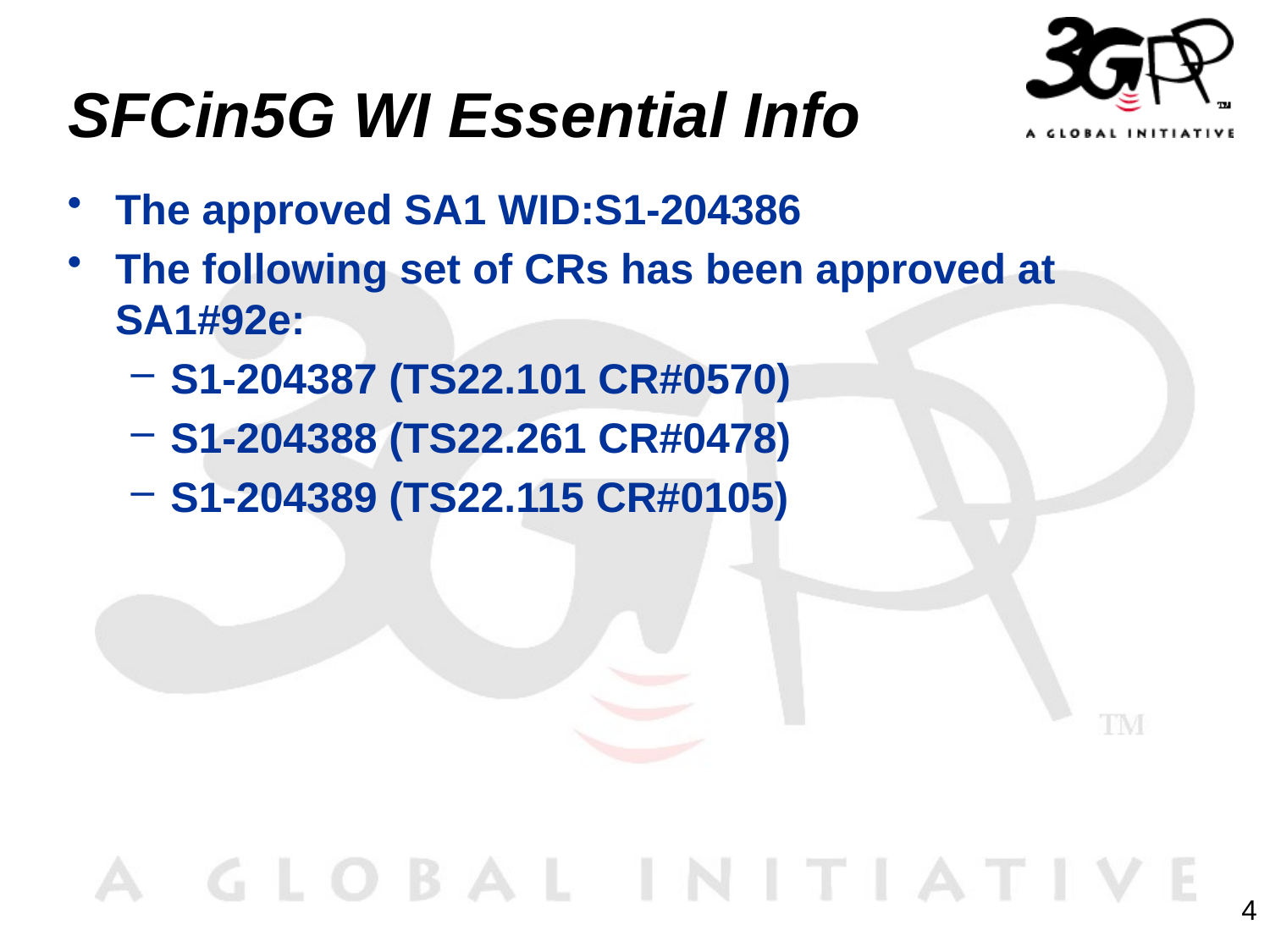

# SFCin5G WI Essential Info
The approved SA1 WID:S1-204386
The following set of CRs has been approved at SA1#92e:
S1-204387 (TS22.101 CR#0570)
S1-204388 (TS22.261 CR#0478)
S1-204389 (TS22.115 CR#0105)

4